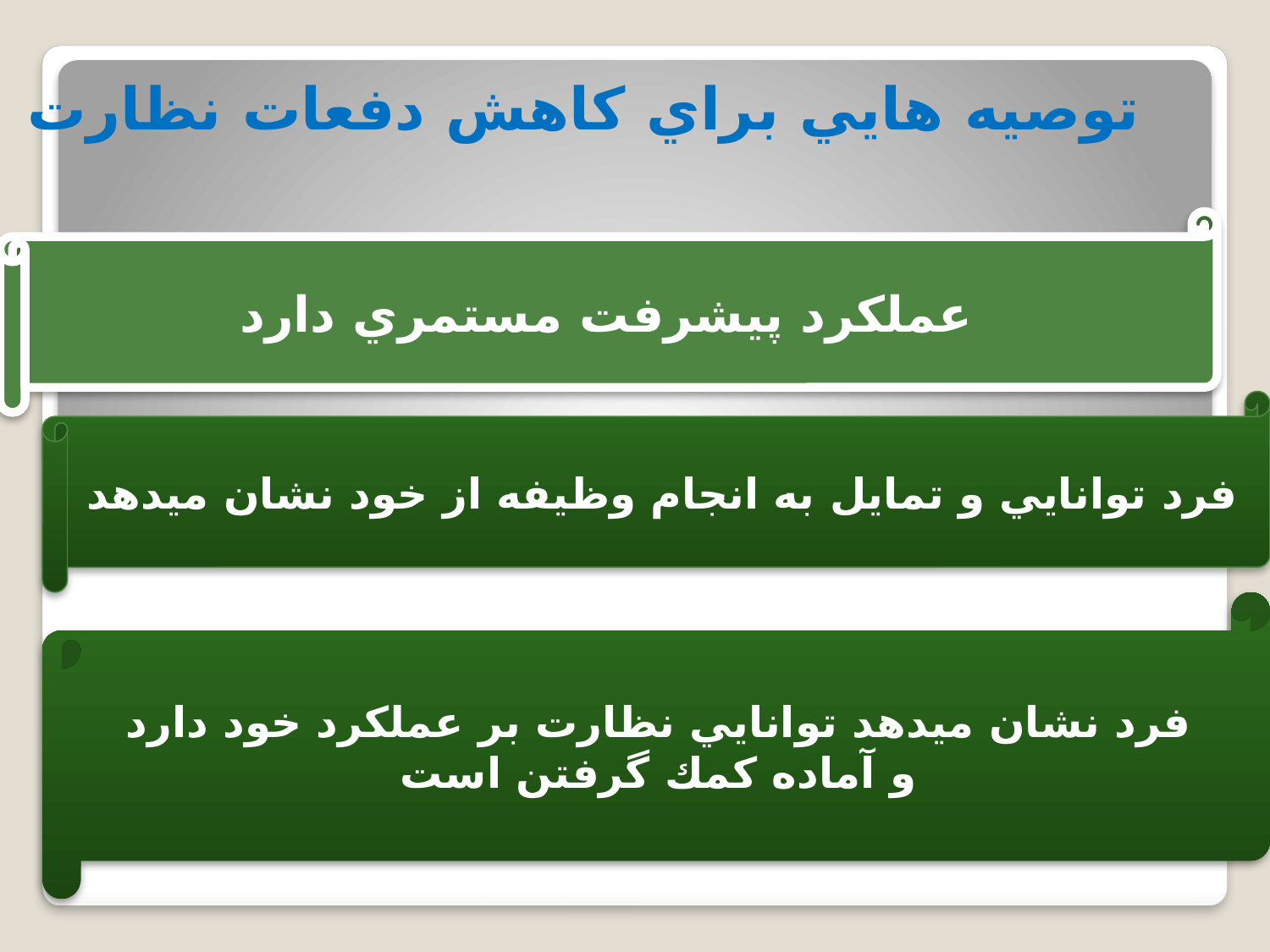

# توصيه هايي براي كاهش دفعات نظارت

عملكرد پيشرفت مستمري دارد
فرد توانايي و تمايل به انجام وظيفه از خود نشان ميدهد
فرد نشان ميدهد توانايي نظارت بر عملكرد خود دارد
و آماده كمك گرفتن است